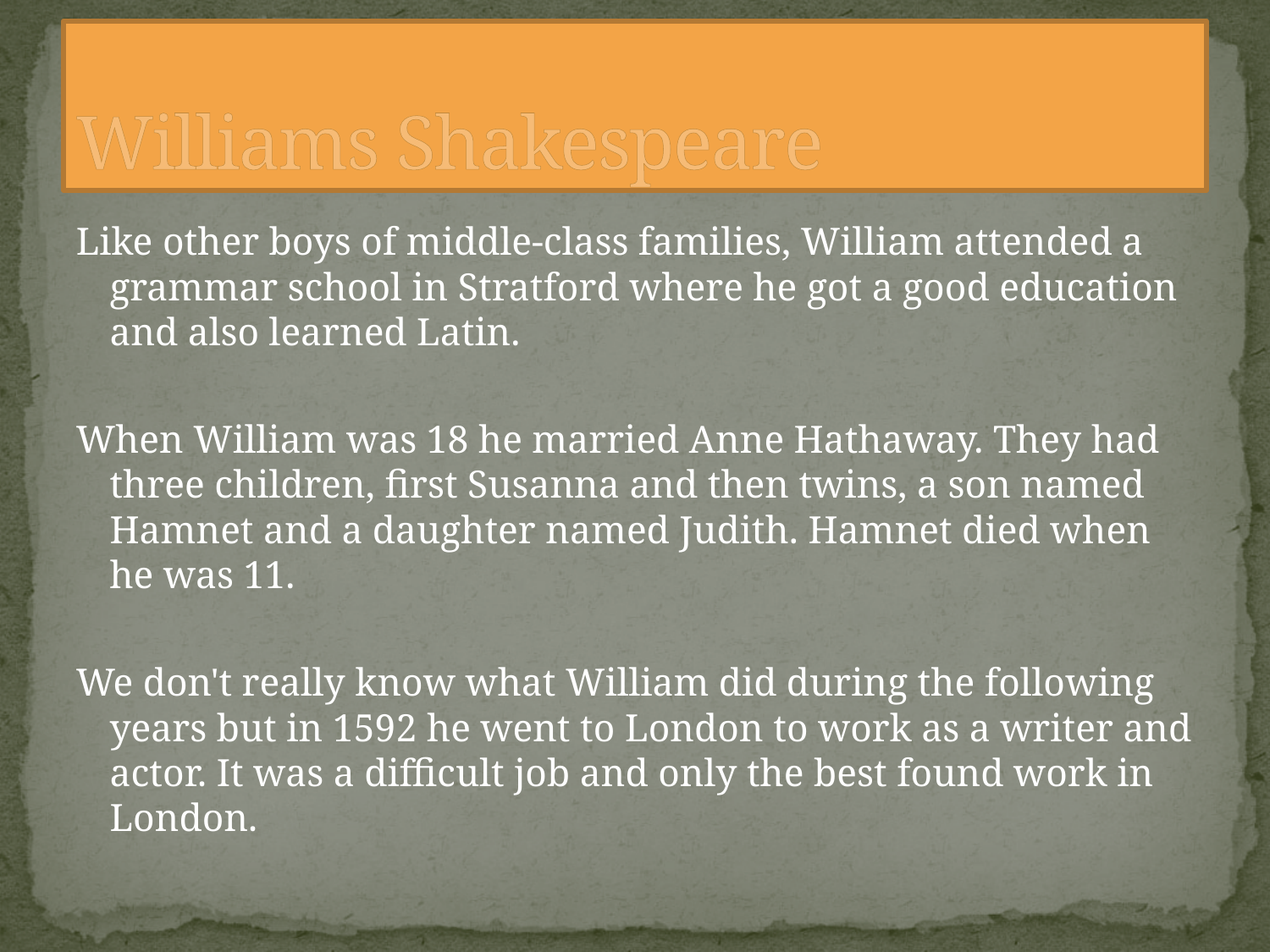

# Williams Shakespeare
Like other boys of middle-class families, William attended a grammar school in Stratford where he got a good education and also learned Latin.

When William was 18 he married Anne Hathaway. They had three children, first Susanna and then twins, a son named Hamnet and a daughter named Judith. Hamnet died when he was 11.

We don't really know what William did during the following years but in 1592 he went to London to work as a writer and actor. It was a difficult job and only the best found work in London.